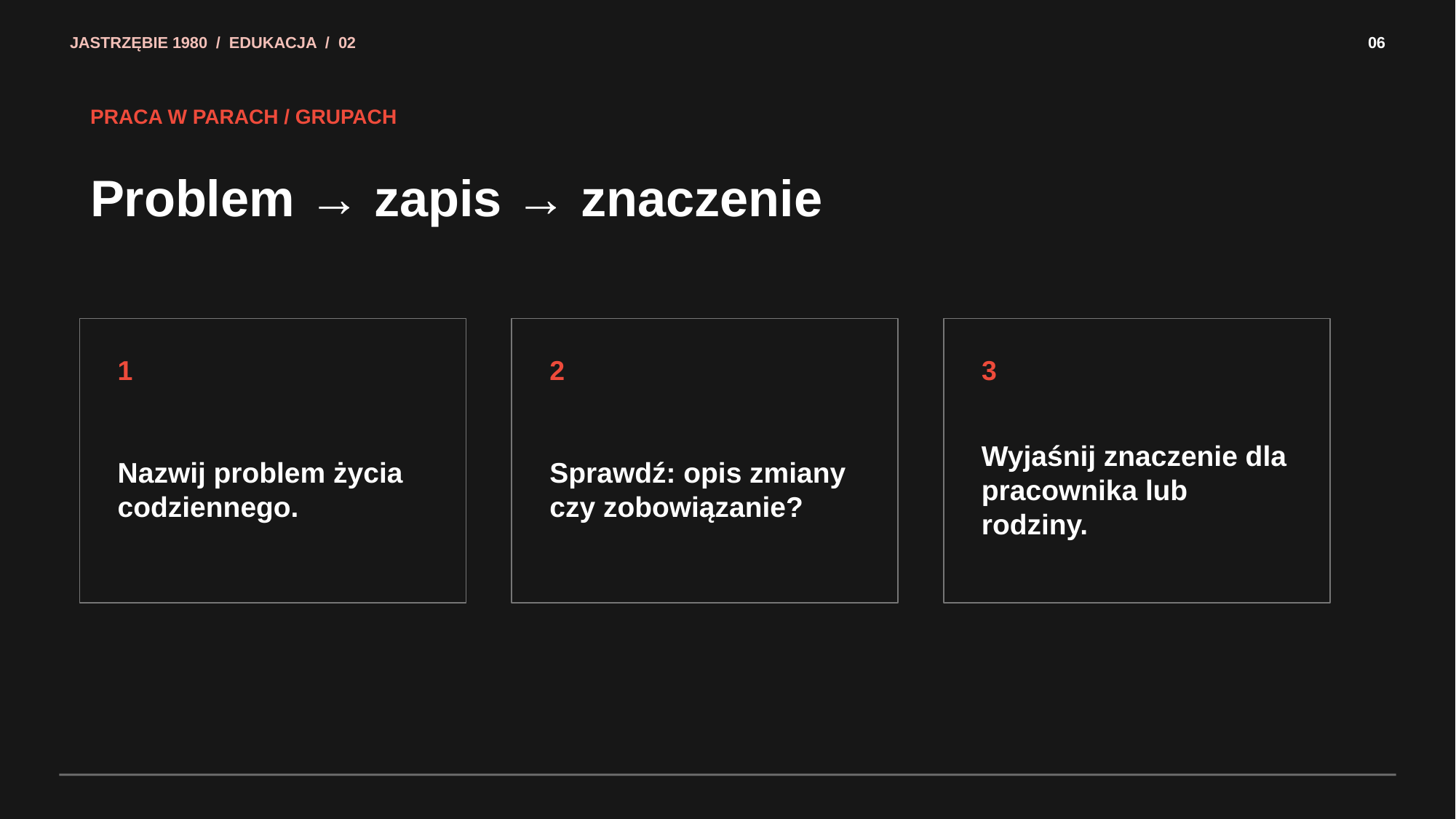

JASTRZĘBIE 1980  /  EDUKACJA  /  02
06
PRACA W PARACH / GRUPACH
Problem → zapis → znaczenie

1
2
3
Nazwij problem życia codziennego.
Sprawdź: opis zmiany czy zobowiązanie?
Wyjaśnij znaczenie dla pracownika lub rodziny.